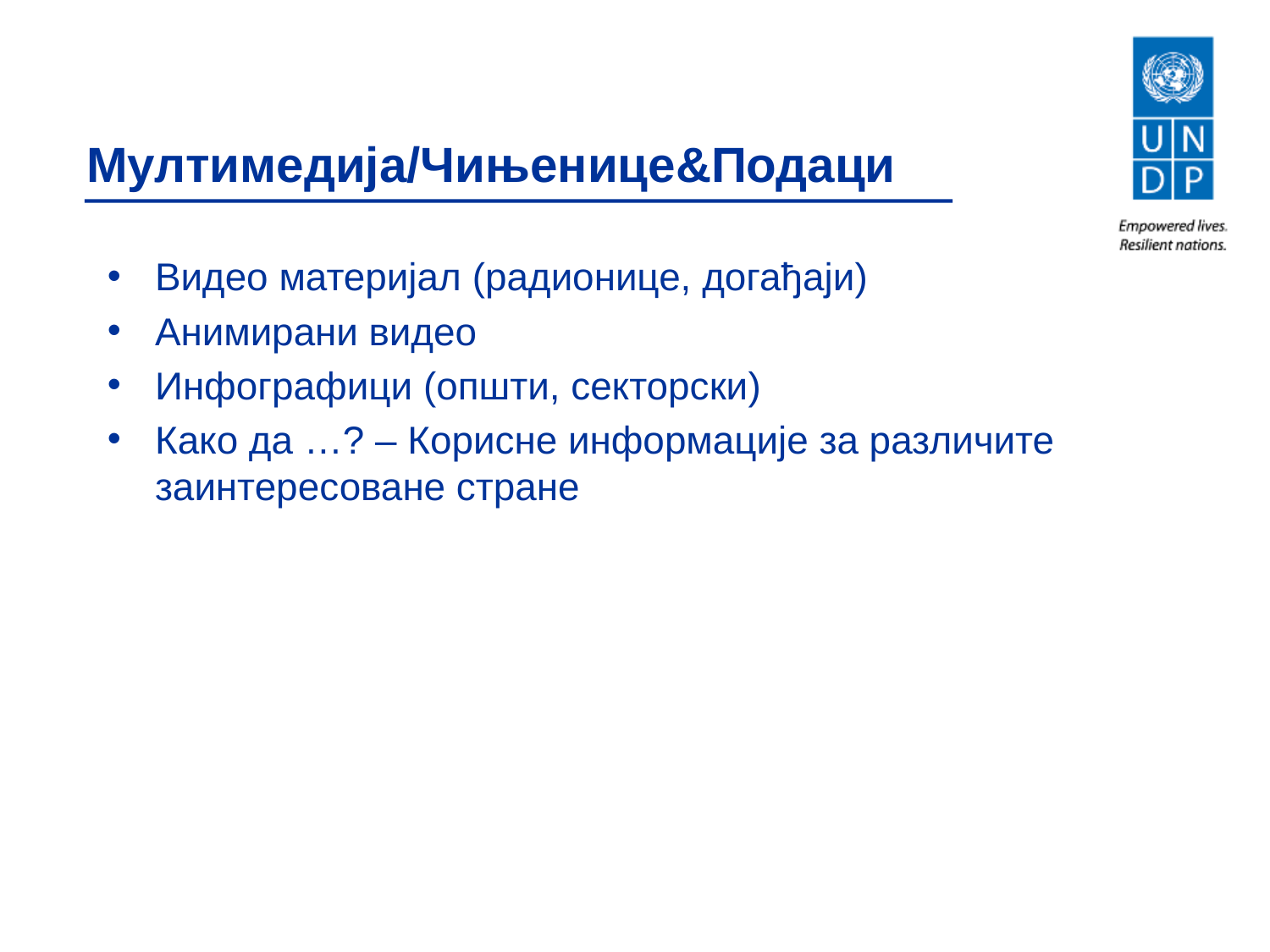

Мултимедија/Чињенице&Подаци
Видео материјал (радионице, догађаји)
Анимирани видео
Инфографици (општи, секторски)
Како да …? – Корисне информације за различите заинтересоване стране